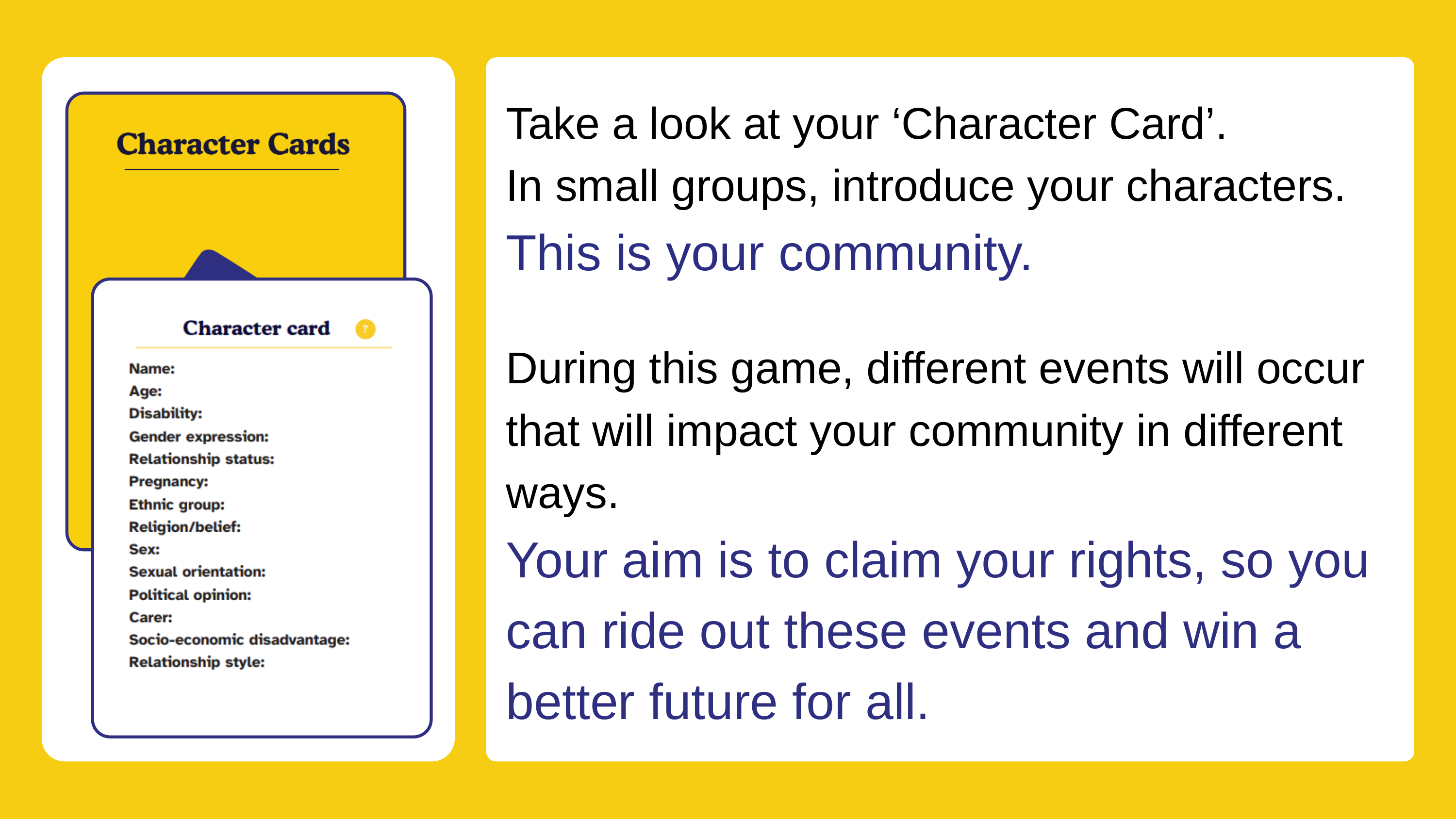

Take a look at your ‘Character Card’.
In small groups, introduce your characters.
This is your community.

During this game, different events will occur that will impact your community in different ways.
Your aim is to claim your rights, so you can ride out these events and win a better future for all.